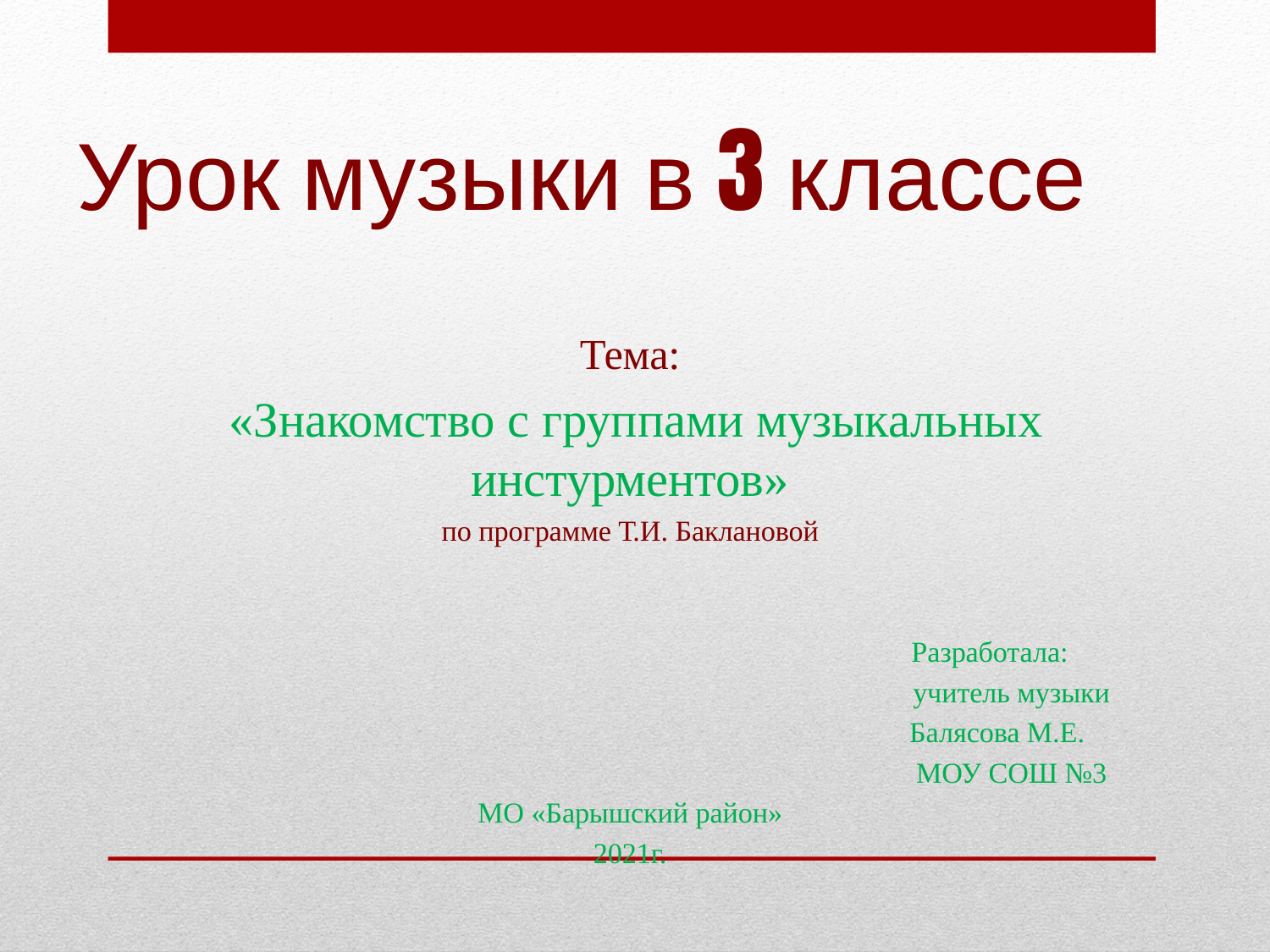

# Урок музыки в 3 классе

Тема:
 «Знакомство с группами музыкальных инстурментов»
по программе Т.И. Баклановой

                                                                                                    Разработала:
                                                                                                          учитель музыки
                                                                                                       Балясова М.Е.
                                                                                                          МОУ СОШ №3
МО «Барышский район»
2021г.